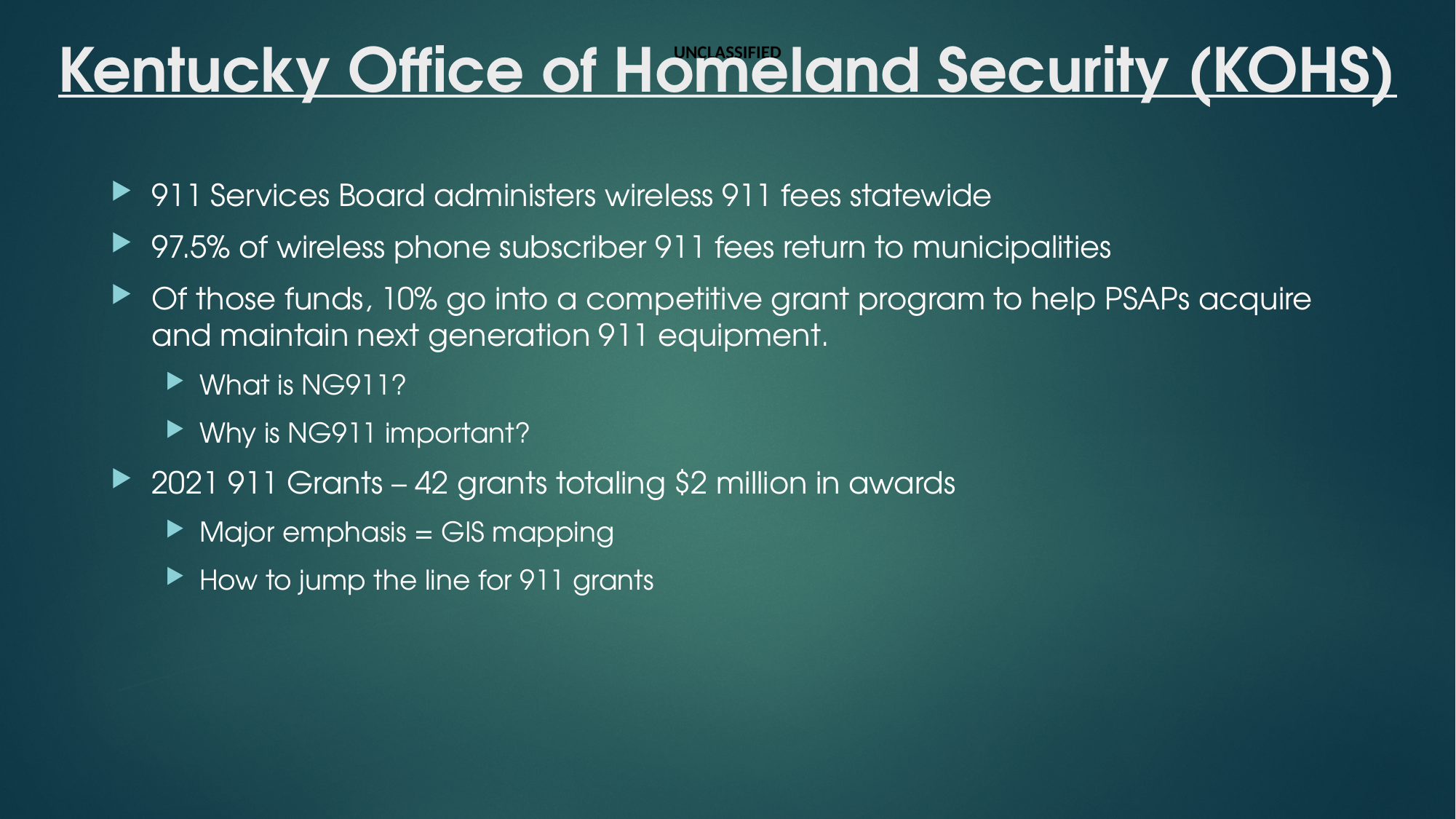

Kentucky Office of Homeland Security (KOHS)
UNCLASSIFIED
911 Services Board administers wireless 911 fees statewide
97.5% of wireless phone subscriber 911 fees return to municipalities
Of those funds, 10% go into a competitive grant program to help PSAPs acquire and maintain next generation 911 equipment.
What is NG911?
Why is NG911 important?
2021 911 Grants – 42 grants totaling $2 million in awards
Major emphasis = GIS mapping
How to jump the line for 911 grants